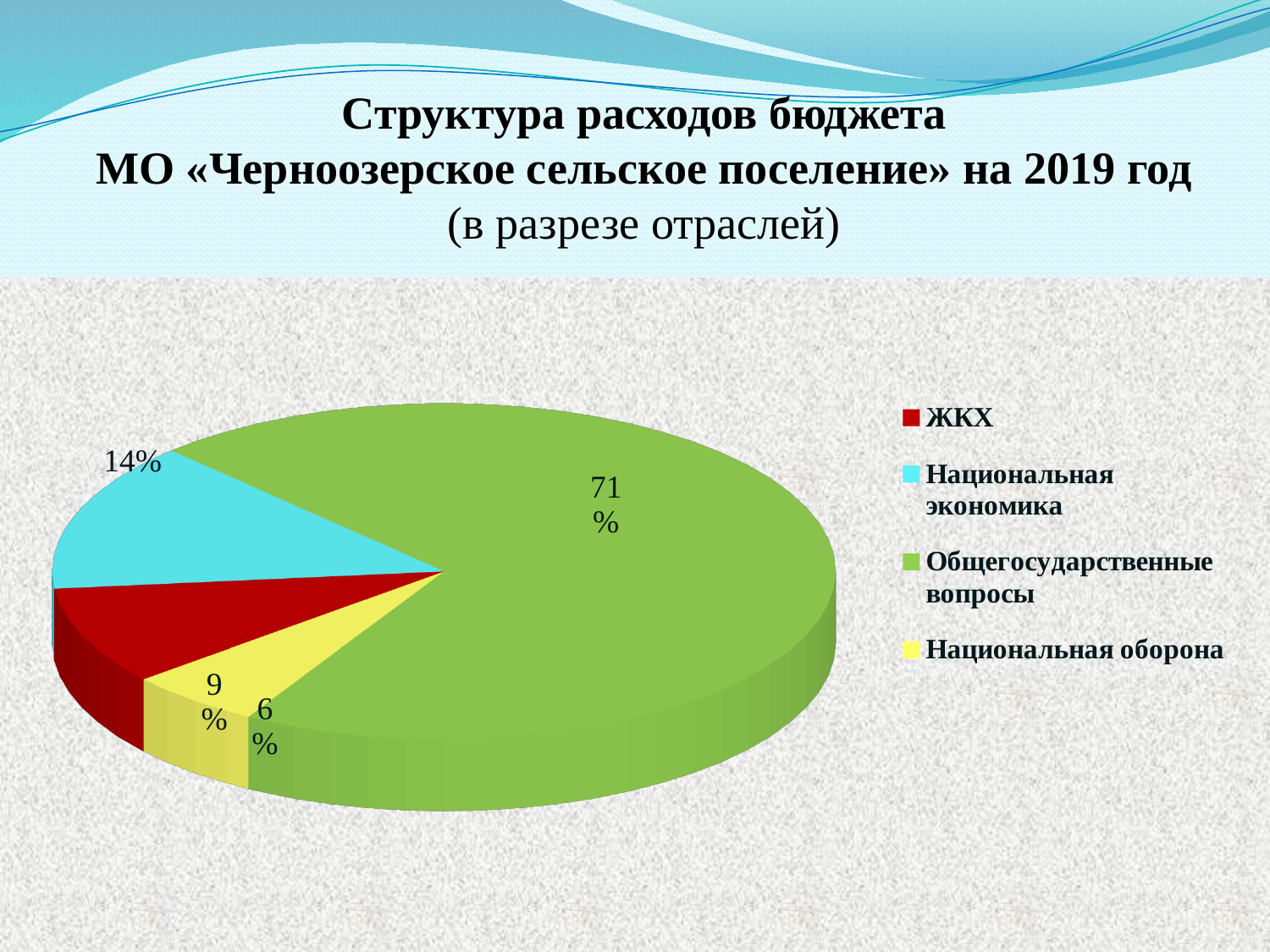

# Структура расходов бюджета МО «Черноозерское сельское поселение» на 2019 год (в разрезе отраслей)

[unsupported chart]